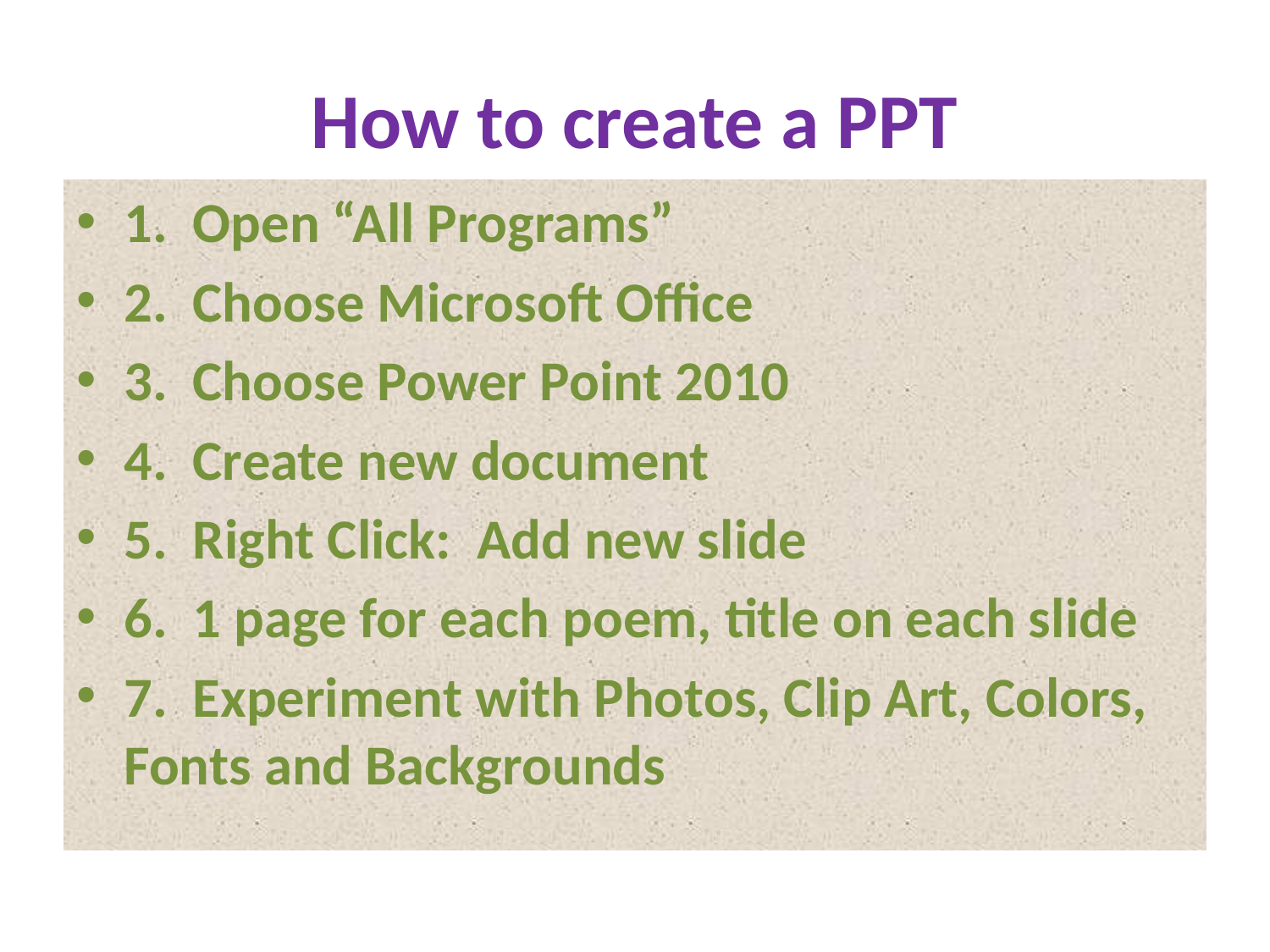

# How to create a PPT
1.  Open “All Programs”
2.  Choose Microsoft Office
3.  Choose Power Point 2010
4.  Create new document
5.  Right Click:  Add new slide
6.  1 page for each poem, title on each slide
7.  Experiment with Photos, Clip Art, Colors, Fonts and Backgrounds